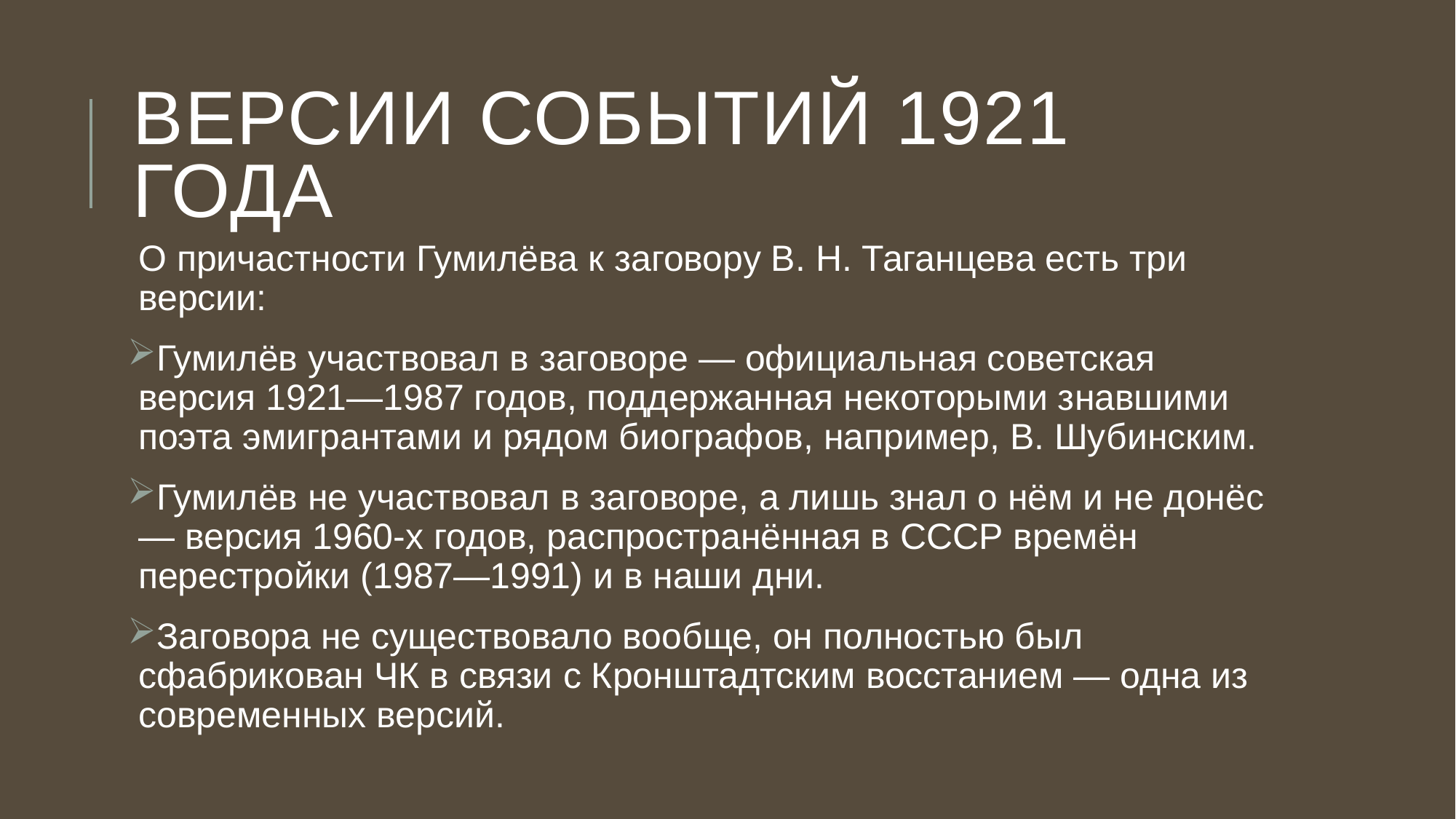

# Версии событий 1921 года
О причастности Гумилёва к заговору В. Н. Таганцева есть три версии:
Гумилёв участвовал в заговоре — официальная советская версия 1921—1987 годов, поддержанная некоторыми знавшими поэта эмигрантами и рядом биографов, например, В. Шубинским.
Гумилёв не участвовал в заговоре, а лишь знал о нём и не донёс — версия 1960-х годов, распространённая в СССР времён перестройки (1987—1991) и в наши дни.
Заговора не существовало вообще, он полностью был сфабрикован ЧК в связи с Кронштадтским восстанием — одна из современных версий.